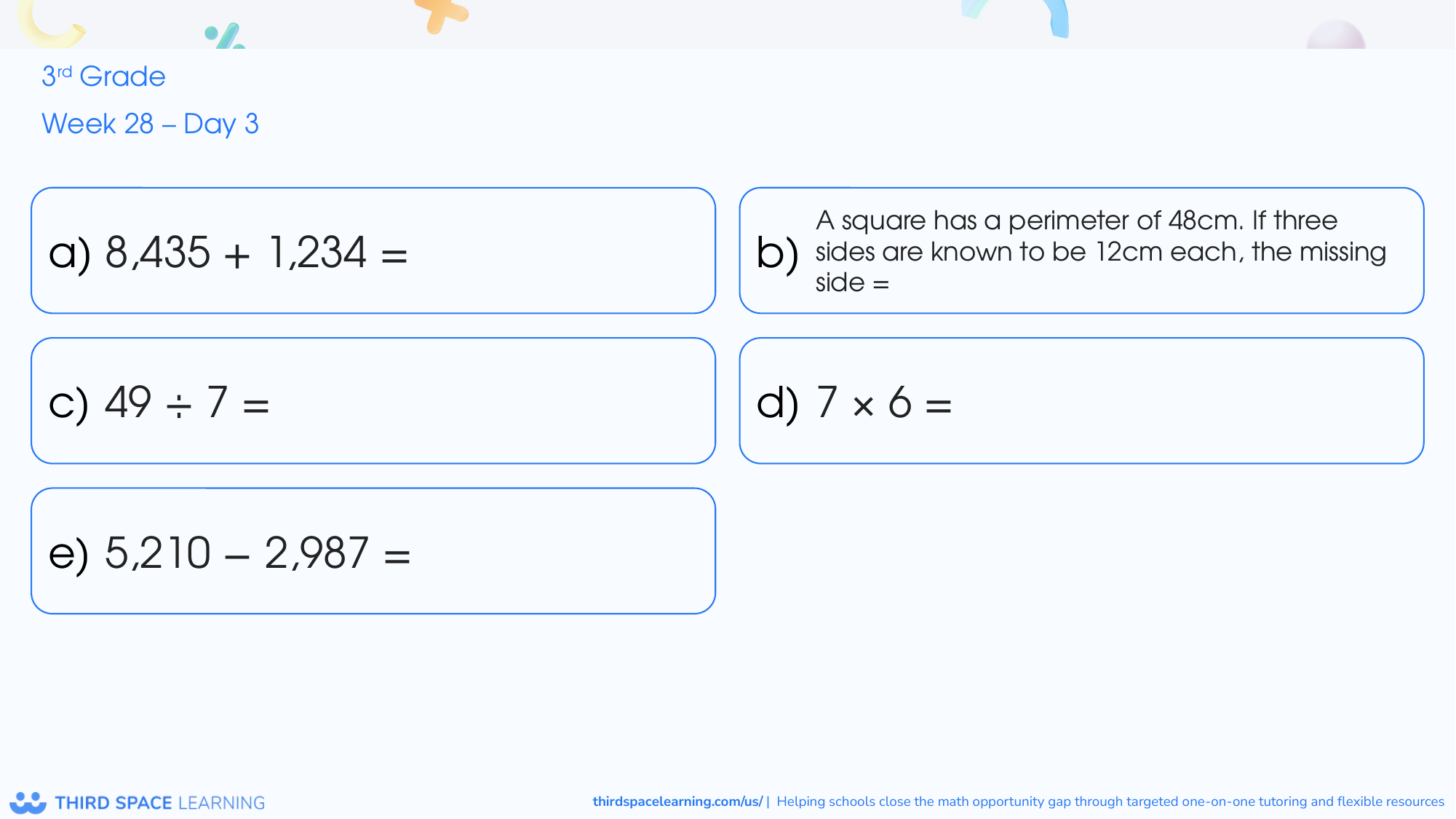

3rd Grade
Week 28 – Day 3
8,435 + 1,234 =
A square has a perimeter of 48cm. If three sides are known to be 12cm each, the missing side =
49 ÷ 7 =
7 × 6 =
5,210 − 2,987 =